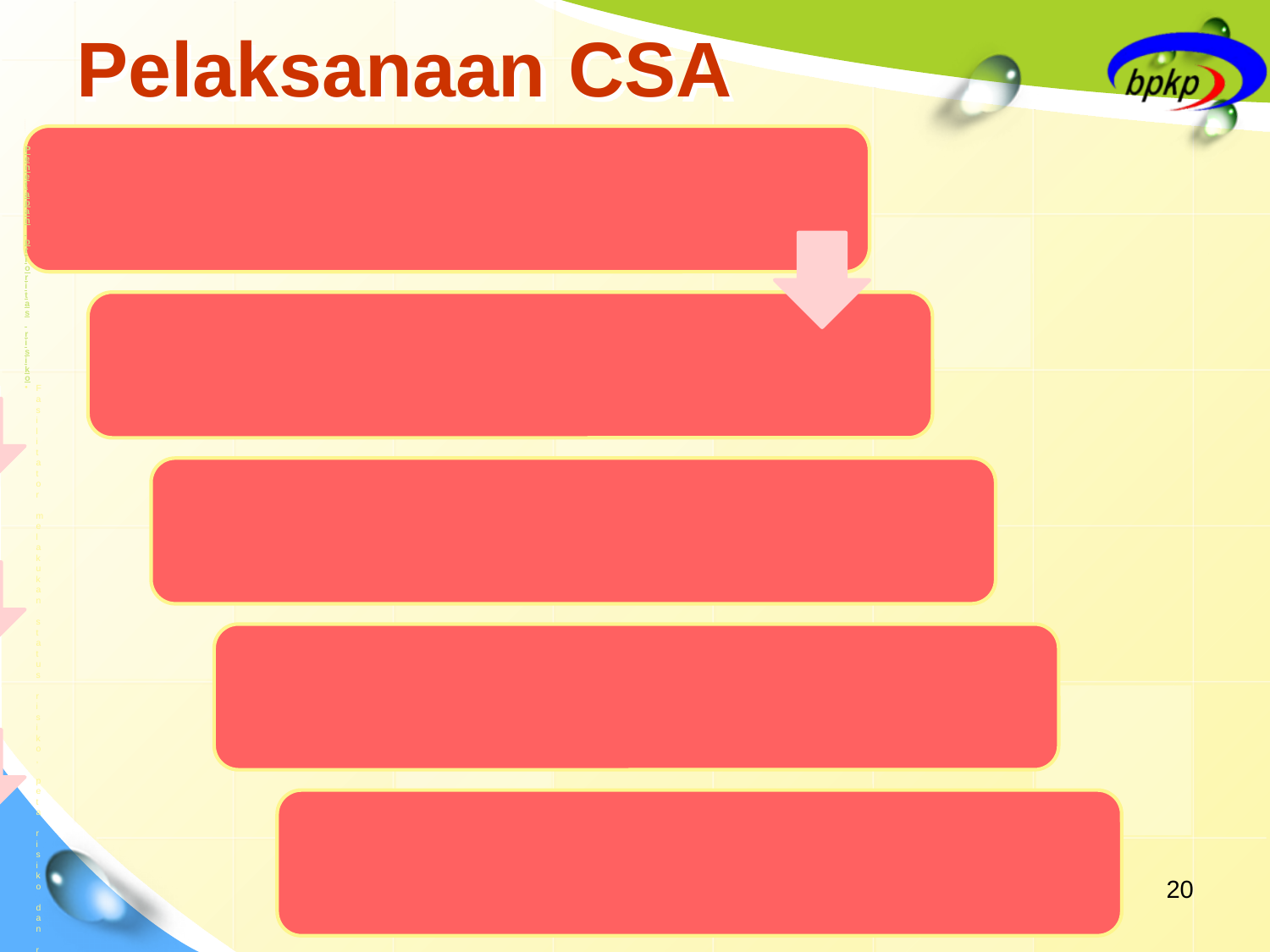

# Pelaksanaan CSA
Penetapan prioritas risiko
20